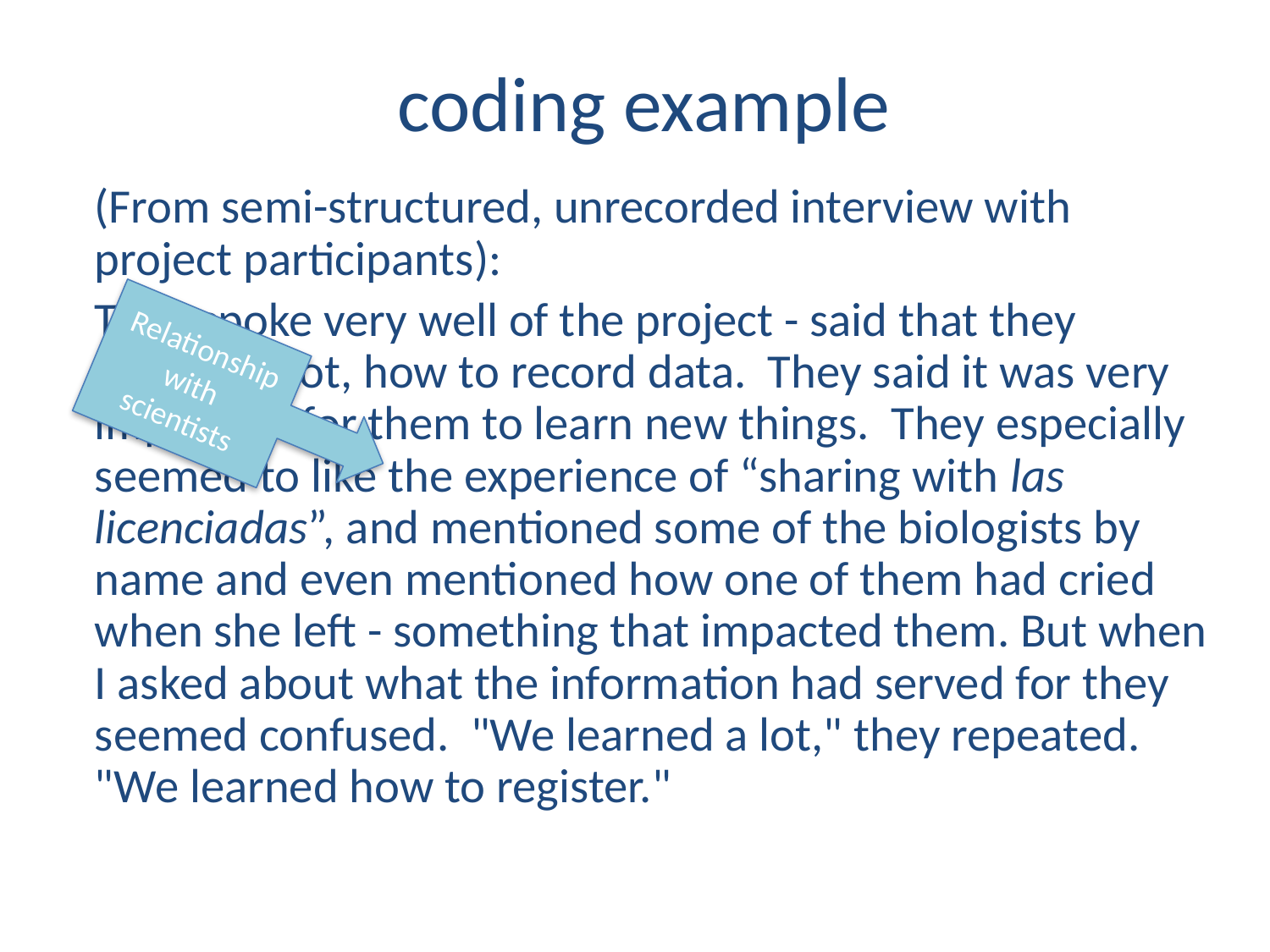

# coding example
(From semi-structured, unrecorded interview with project participants):
They spoke very well of the project - said that they learned a lot, how to record data.  They said it was very important for them to learn new things.  They especially seemed to like the experience of “sharing with las licenciadas”, and mentioned some of the biologists by name and even mentioned how one of them had cried when she left - something that impacted them. But when I asked about what the information had served for they seemed confused.  "We learned a lot," they repeated.  "We learned how to register."
Relationship with scientists